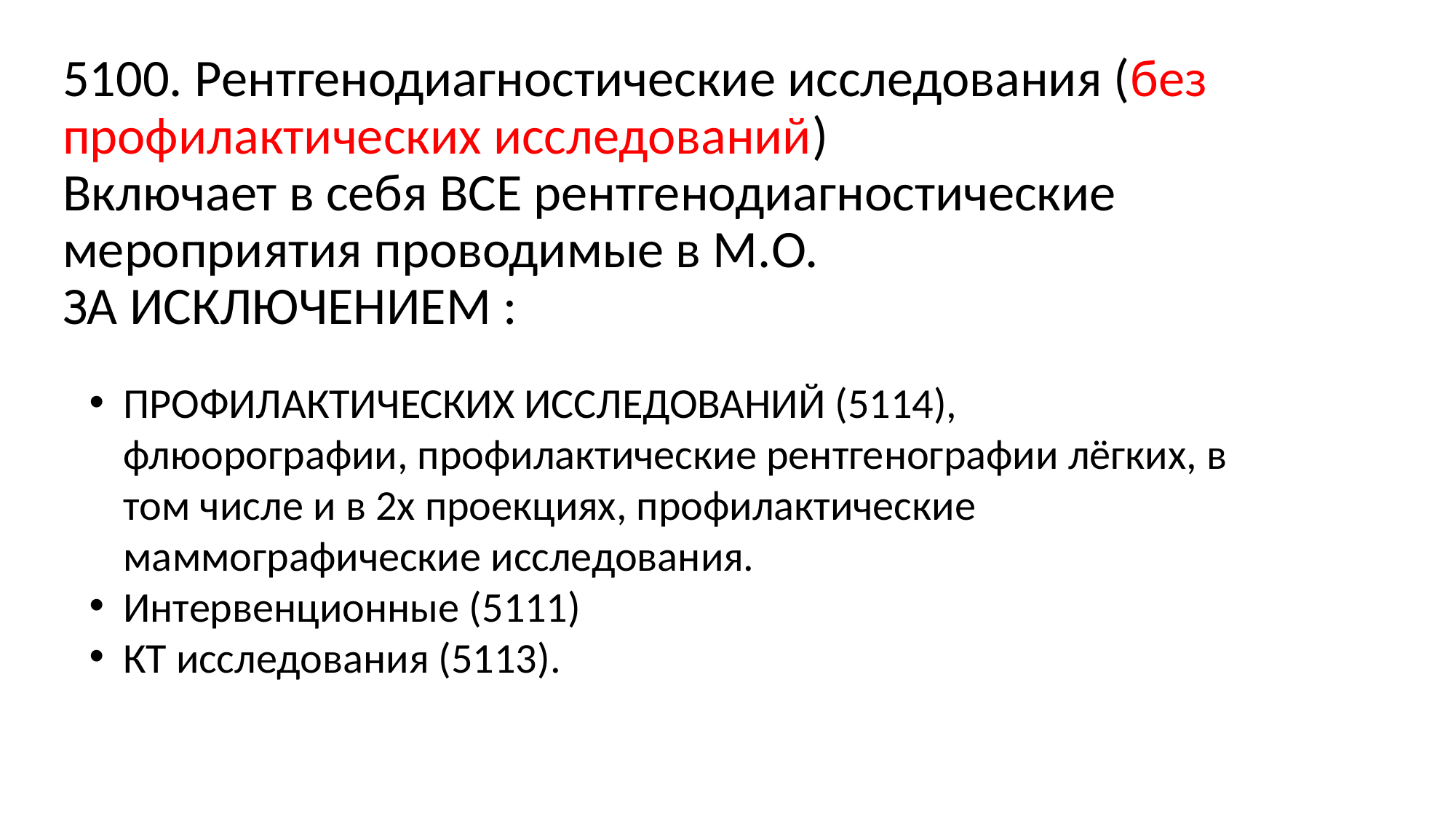

# 5100. Рентгенодиагностические исследования (без профилактических исследований) Включает в себя ВСЕ рентгенодиагностические мероприятия проводимые в М.О. ЗА ИСКЛЮЧЕНИЕМ :
ПРОФИЛАКТИЧЕСКИХ ИССЛЕДОВАНИЙ (5114), флюорографии, профилактические рентгенографии лёгких, в том числе и в 2х проекциях, профилактические маммографические исследования.
Интервенционные (5111)
КТ исследования (5113).